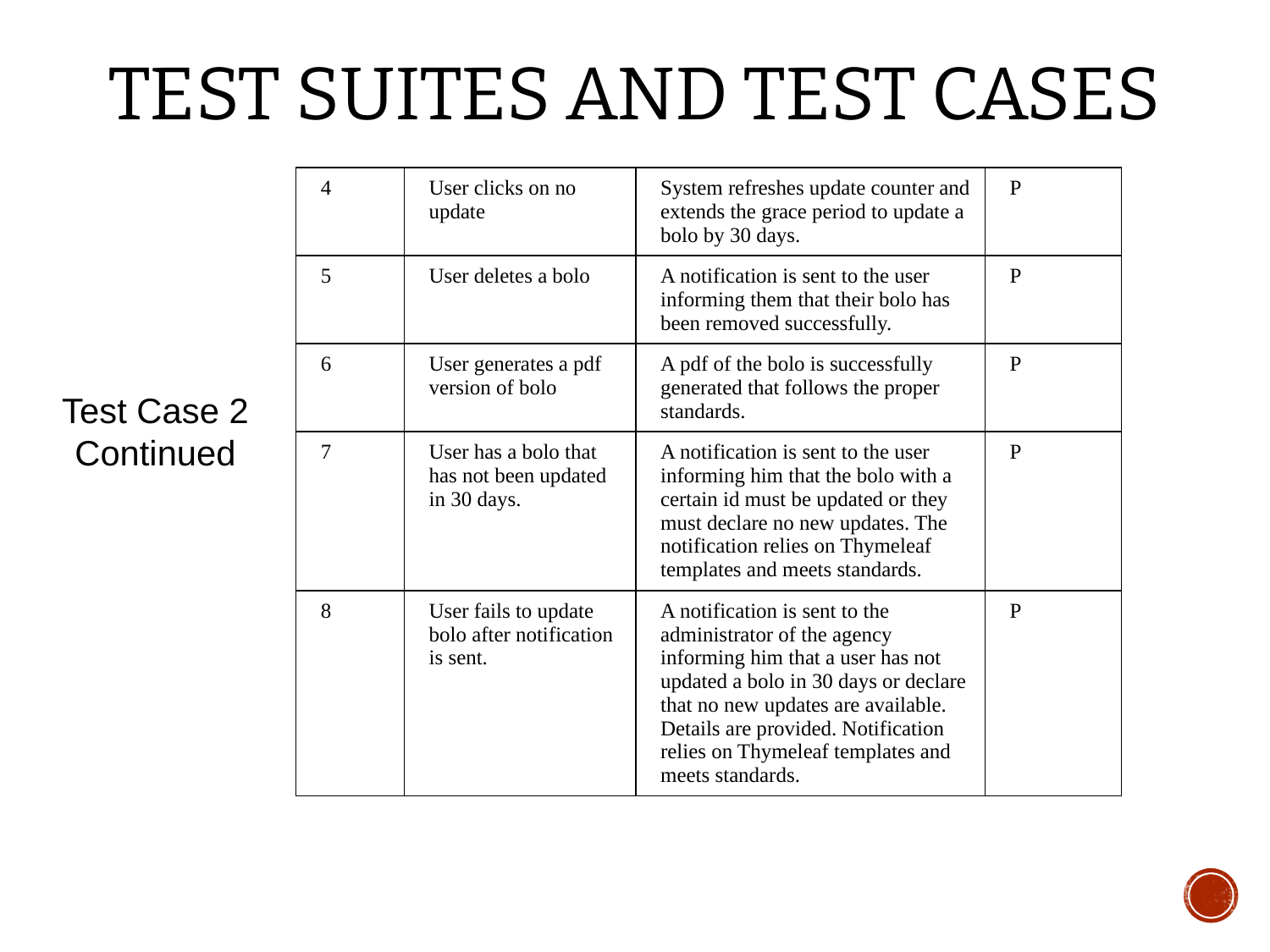

# TEST SUITES AND TEST CASES
| 4 | User clicks on no update | System refreshes update counter and extends the grace period to update a bolo by 30 days. | P |
| --- | --- | --- | --- |
| 5 | User deletes a bolo | A notification is sent to the user informing them that their bolo has been removed successfully. | P |
| 6 | User generates a pdf version of bolo | A pdf of the bolo is successfully generated that follows the proper standards. | P |
| 7 | User has a bolo that has not been updated in 30 days. | A notification is sent to the user informing him that the bolo with a certain id must be updated or they must declare no new updates. The notification relies on Thymeleaf templates and meets standards. | P |
| 8 | User fails to update bolo after notification is sent. | A notification is sent to the administrator of the agency informing him that a user has not updated a bolo in 30 days or declare that no new updates are available. Details are provided. Notification relies on Thymeleaf templates and meets standards. | P |
Test Case 2
Continued